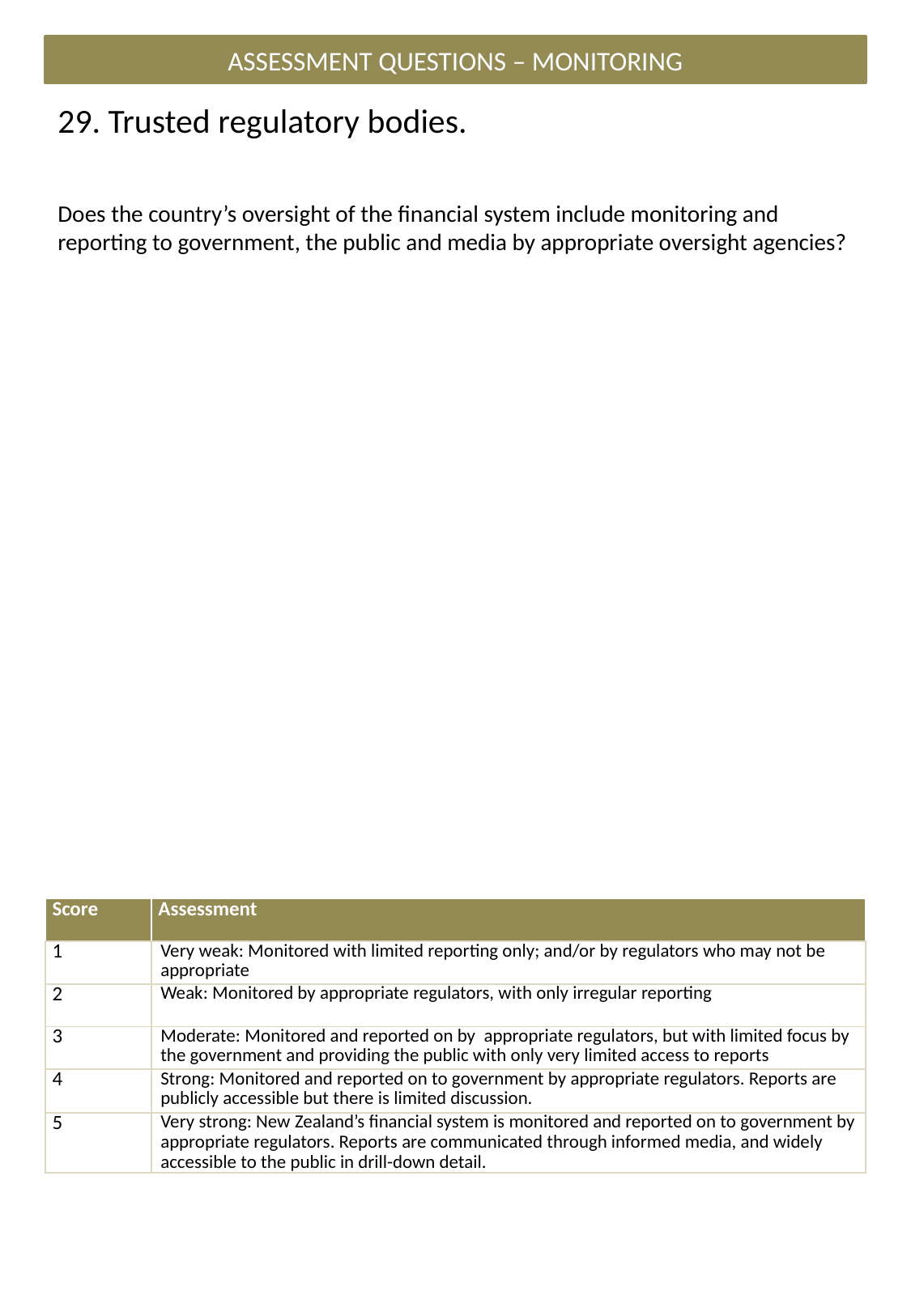

ASSESSMENT QUESTIONS – MONITORING
# 29. Trusted regulatory bodies.
Does the country’s oversight of the financial system include monitoring and reporting to government, the public and media by appropriate oversight agencies?
| Score | Assessment |
| --- | --- |
| 1 | Very weak: Monitored with limited reporting only; and/or by regulators who may not be appropriate |
| 2 | Weak: Monitored by appropriate regulators, with only irregular reporting |
| 3 | Moderate: Monitored and reported on by appropriate regulators, but with limited focus by the government and providing the public with only very limited access to reports |
| 4 | Strong: Monitored and reported on to government by appropriate regulators. Reports are publicly accessible but there is limited discussion. |
| 5 | Very strong: New Zealand’s financial system is monitored and reported on to government by appropriate regulators. Reports are communicated through informed media, and widely accessible to the public in drill-down detail. |